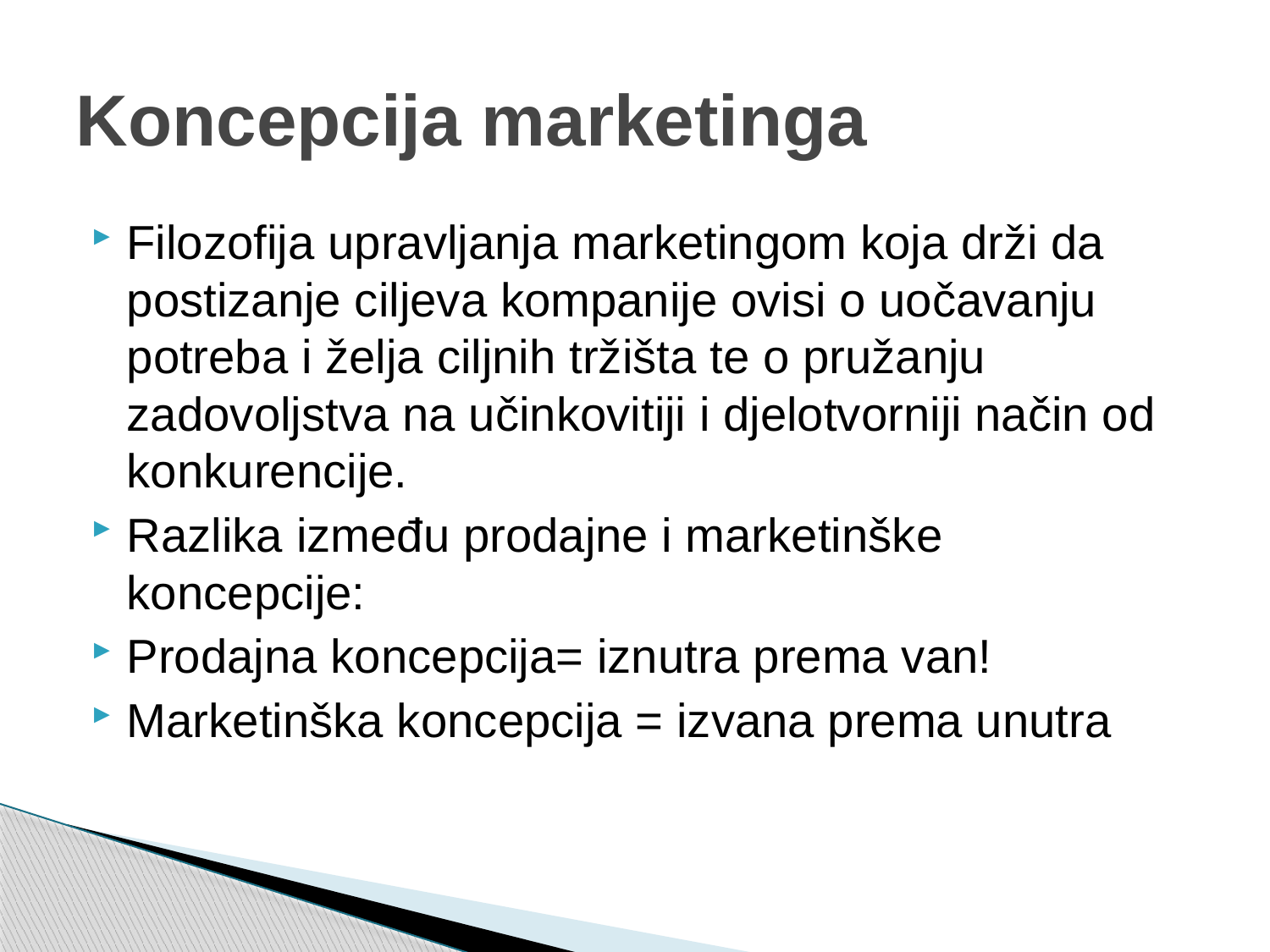

# Koncepcija marketinga
Filozofija upravljanja marketingom koja drži da postizanje ciljeva kompanije ovisi o uočavanju potreba i želja ciljnih tržišta te o pružanju zadovoljstva na učinkovitiji i djelotvorniji način od konkurencije.
Razlika između prodajne i marketinške koncepcije:
Prodajna koncepcija= iznutra prema van!
Marketinška koncepcija = izvana prema unutra